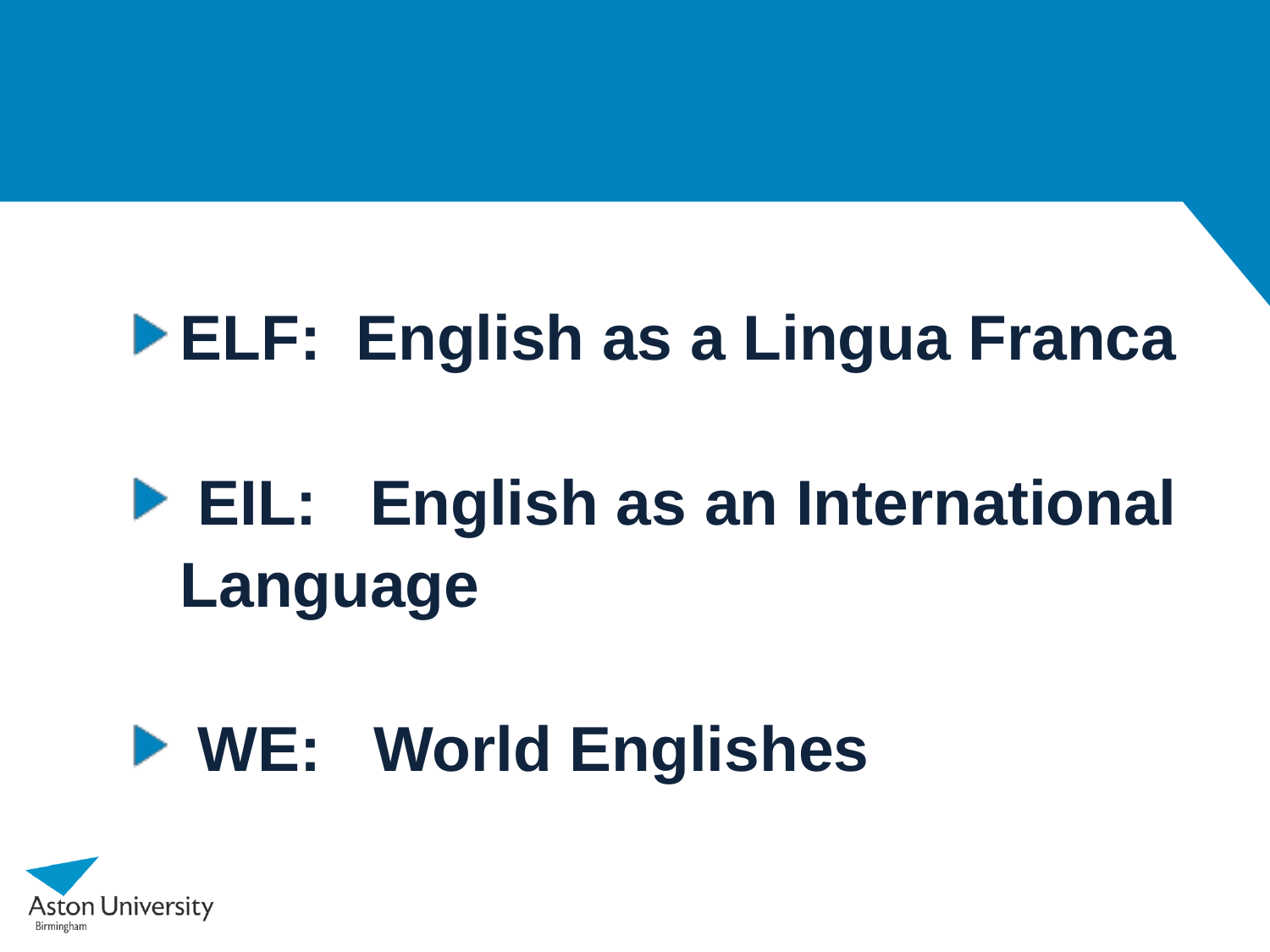

#
ELF:  English as a Lingua Franca

 EIL:   English as an International Language

 WE:   World Englishes